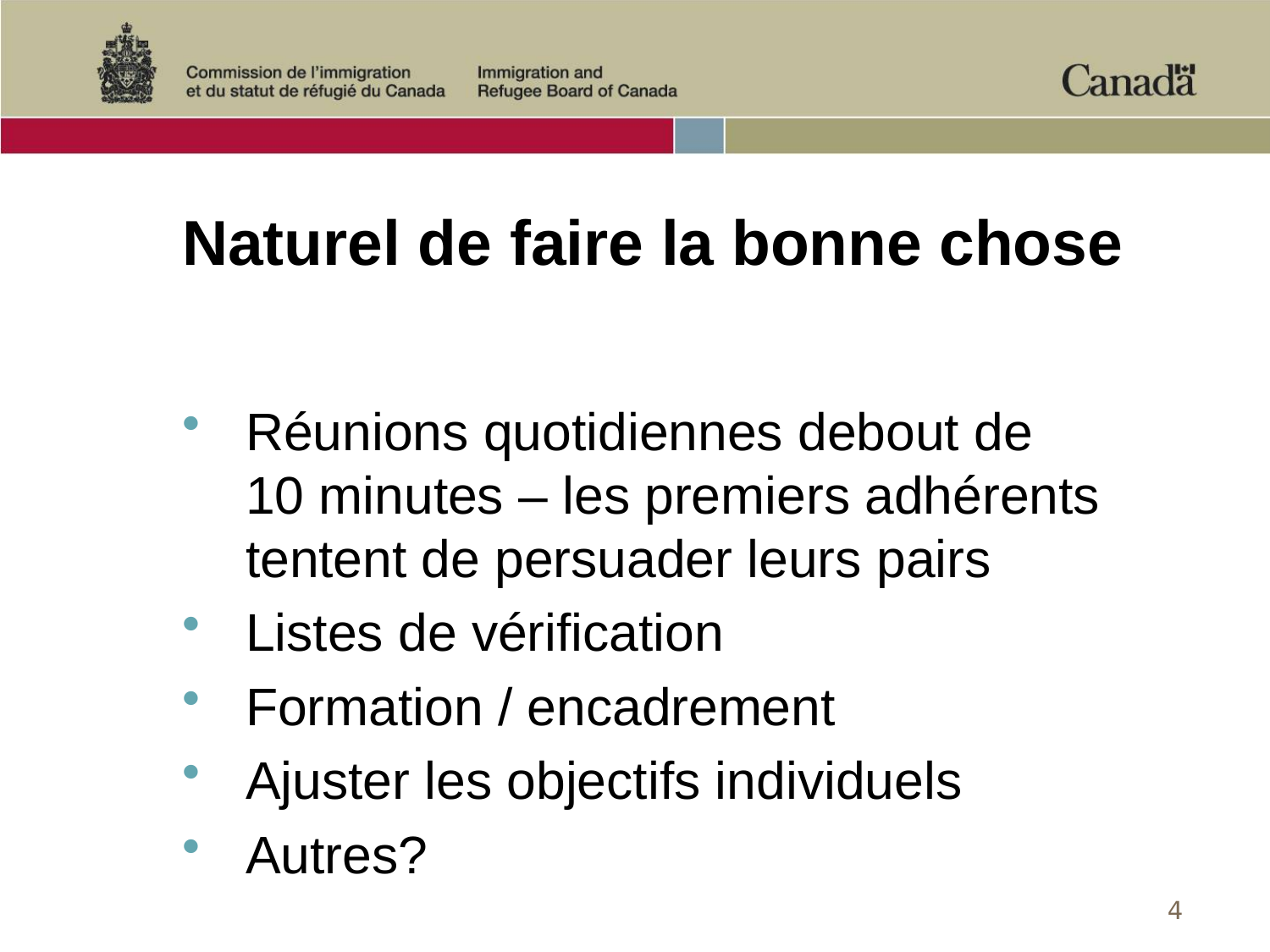

# Naturel de faire la bonne chose
Réunions quotidiennes debout de 10 minutes – les premiers adhérents tentent de persuader leurs pairs
Listes de vérification
Formation / encadrement
Ajuster les objectifs individuels
Autres?
4